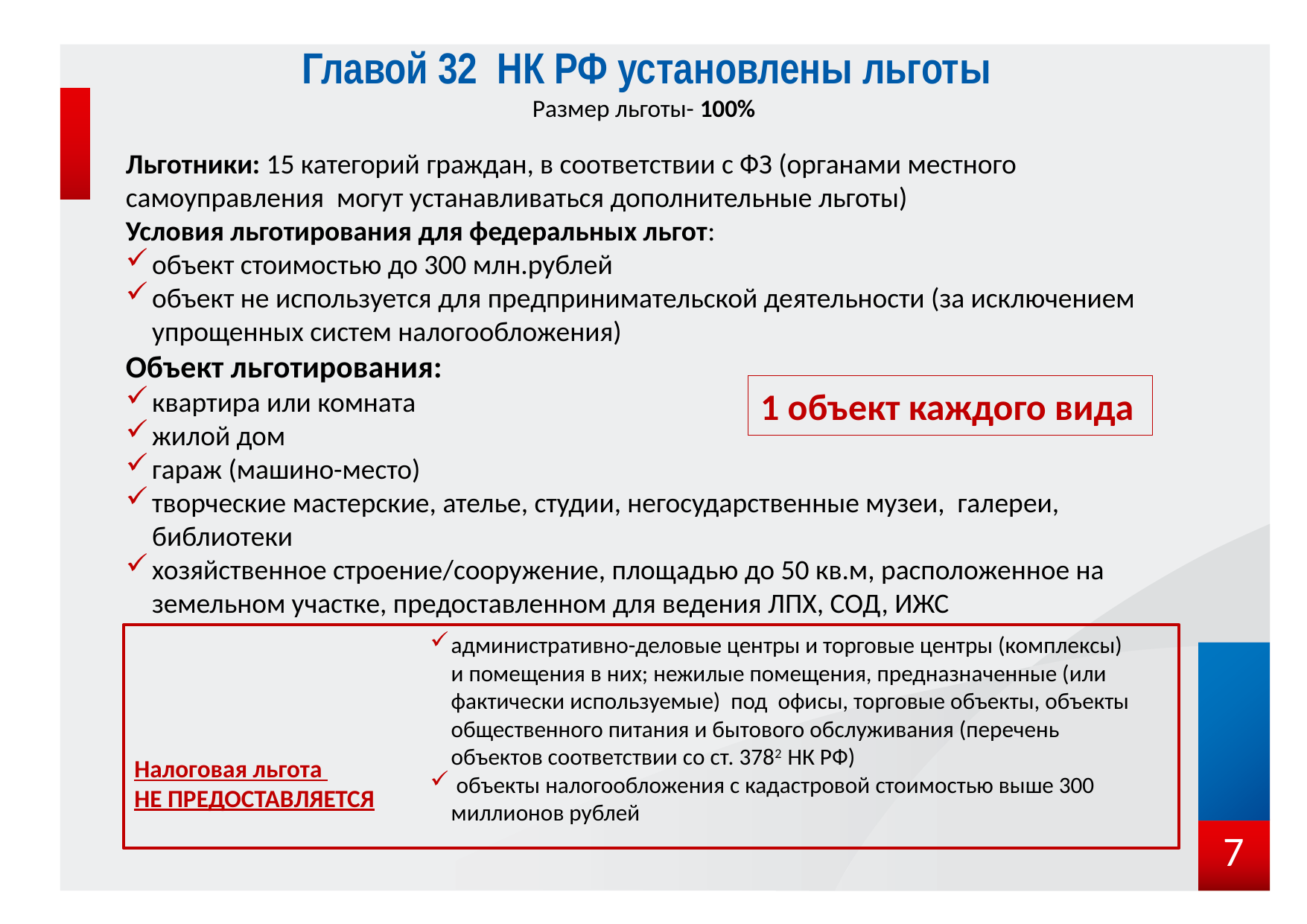

Главой 32  НК РФ установлены льготы
Размер льготы- 100%
Льготники: 15 категорий граждан, в соответствии с ФЗ (органами местного самоуправления  могут устанавливаться дополнительные льготы)
Условия льготирования для федеральных льгот:
объект стоимостью до 300 млн.рублей
объект не используется для предпринимательской деятельности (за исключением упрощенных систем налогообложения)
Объект льготирования:
квартира или комната
жилой дом
гараж (машино-место)
творческие мастерские, ателье, студии, негосударственные музеи,  галереи, библиотеки
хозяйственное строение/сооружение, площадью до 50 кв.м, расположенное на земельном участке, предоставленном для ведения ЛПХ, СОД, ИЖС

административно-деловые центры и торговые центры (комплексы) и помещения в них; нежилые помещения, предназначенные (или фактически используемые)  под  офисы, торговые объекты, объекты общественного питания и бытового обслуживания (перечень объектов соответствии со ст. 3782  НК РФ)
 объекты налогообложения с кадастровой стоимостью выше 300 миллионов рублей
Налоговая льгота
НЕ ПРЕДОСТАВЛЯЕТСЯ

1 объект каждого вида
7